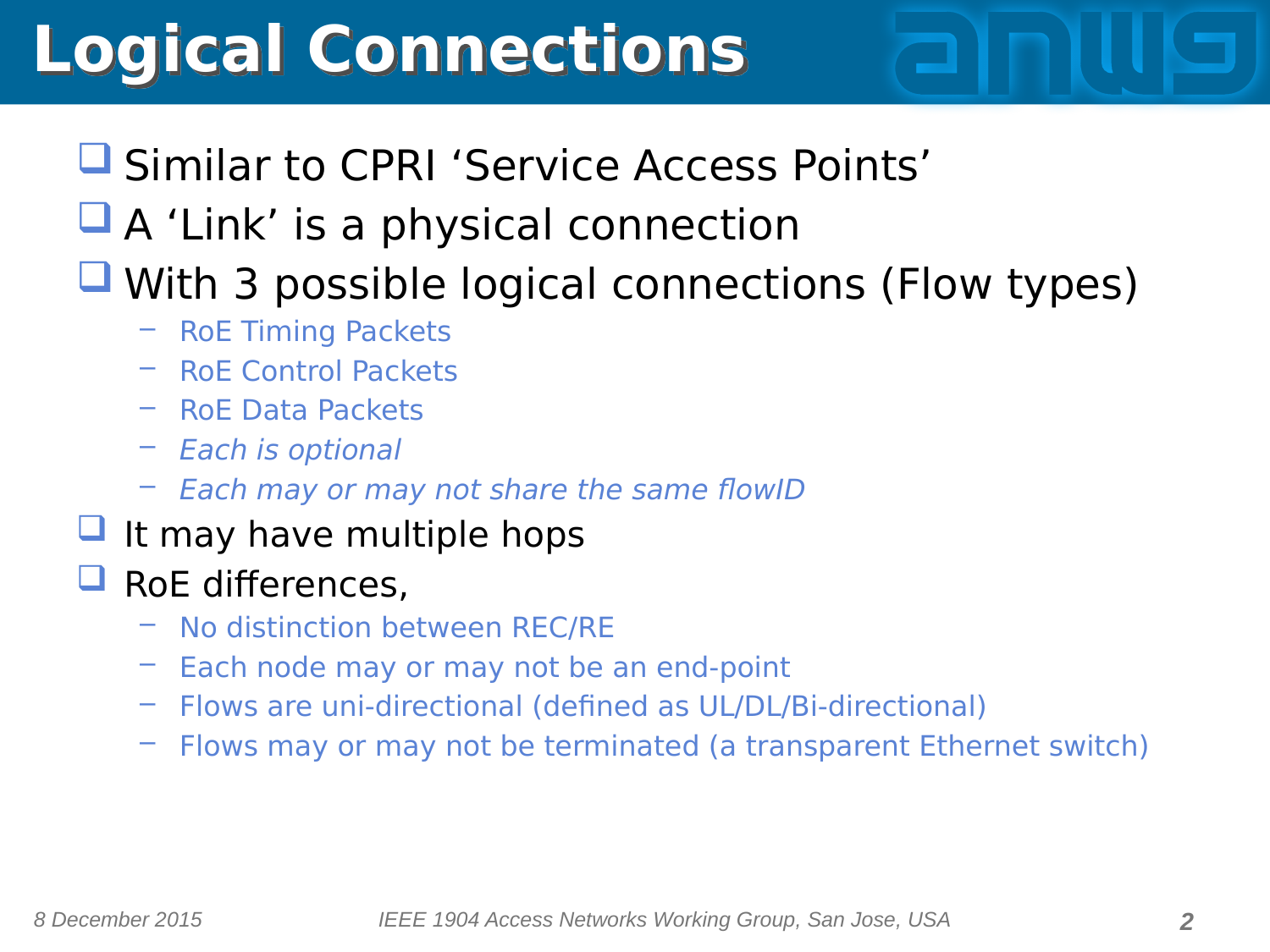

# Logical Connections
Similar to CPRI ‘Service Access Points’
A ‘Link’ is a physical connection
With 3 possible logical connections (Flow types)
RoE Timing Packets
RoE Control Packets
RoE Data Packets
Each is optional
Each may or may not share the same flowID
It may have multiple hops
RoE differences,
No distinction between REC/RE
Each node may or may not be an end-point
Flows are uni-directional (defined as UL/DL/Bi-directional)
Flows may or may not be terminated (a transparent Ethernet switch)

8 December 2015
IEEE 1904 Access Networks Working Group, San Jose, USA
2